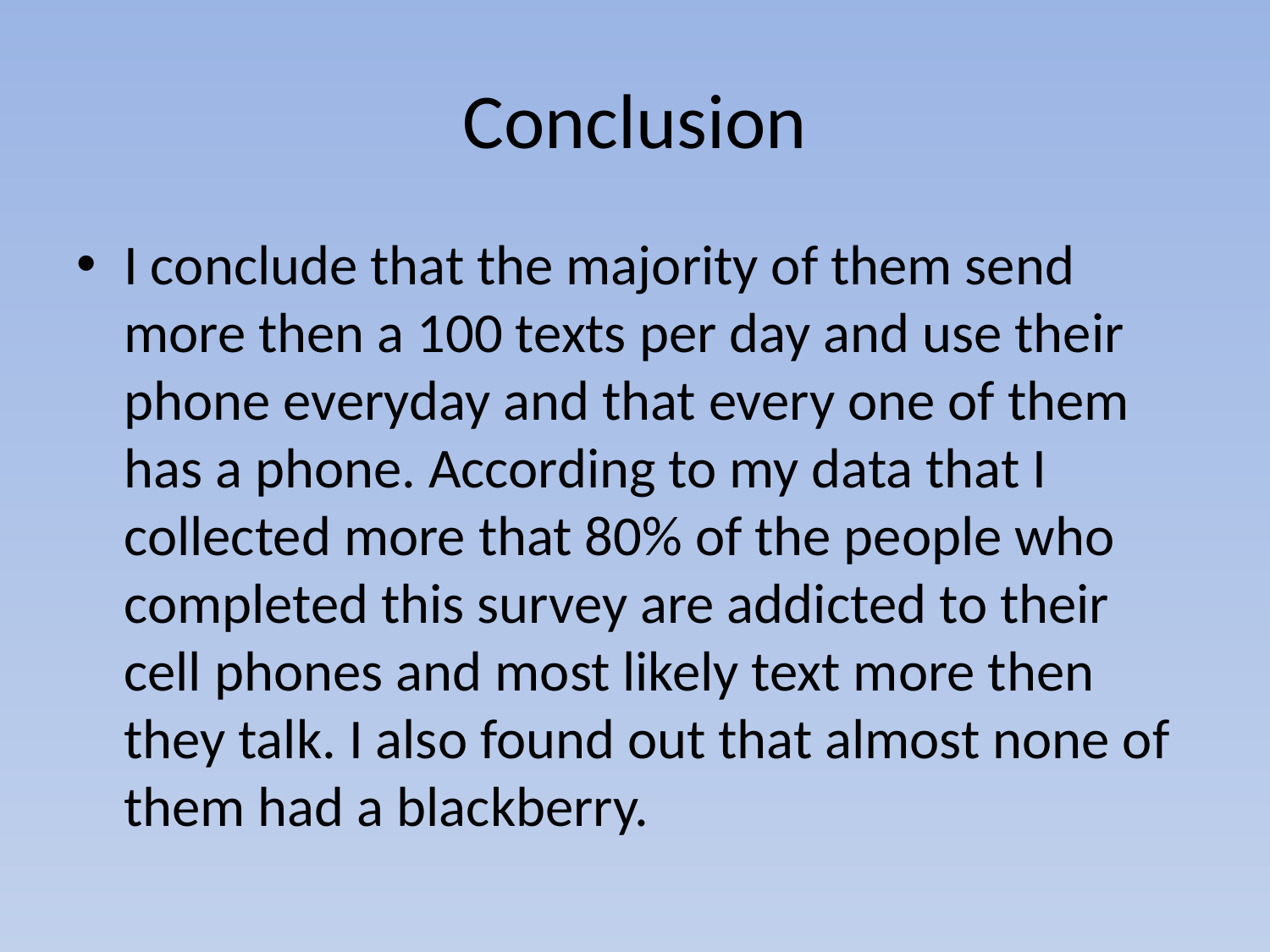

# Conclusion
I conclude that the majority of them send more then a 100 texts per day and use their phone everyday and that every one of them has a phone. According to my data that I collected more that 80% of the people who completed this survey are addicted to their cell phones and most likely text more then they talk. I also found out that almost none of them had a blackberry.